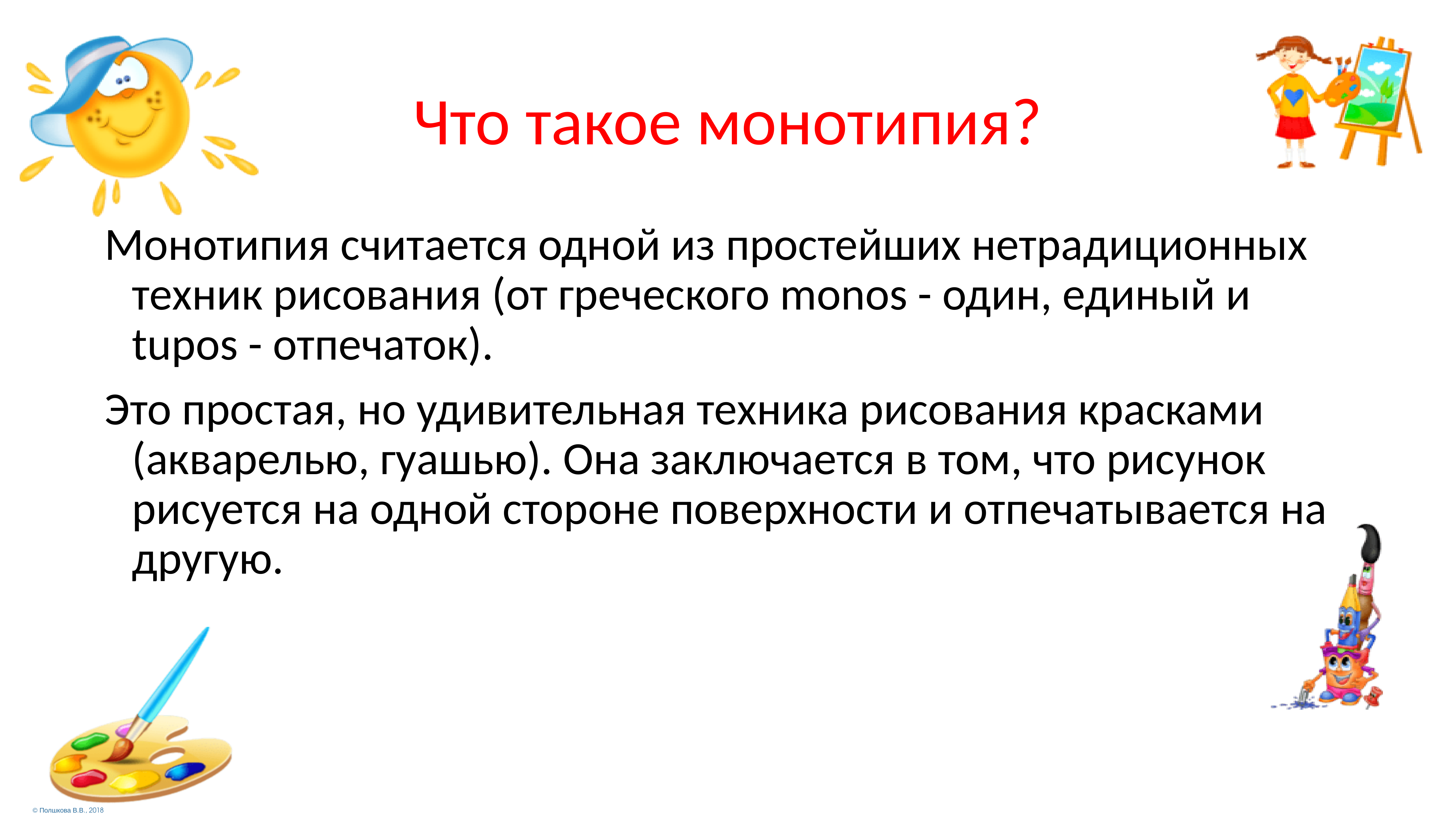

# Что такое монотипия?
Монотипия считается одной из простейших нетрадиционных техник рисования (от греческого monos - один, единый и tupos - отпечаток).
Это простая, но удивительная техника рисования красками (акварелью, гуашью). Она заключается в том, что рисунок рисуется на одной стороне поверхности и отпечатывается на другую.